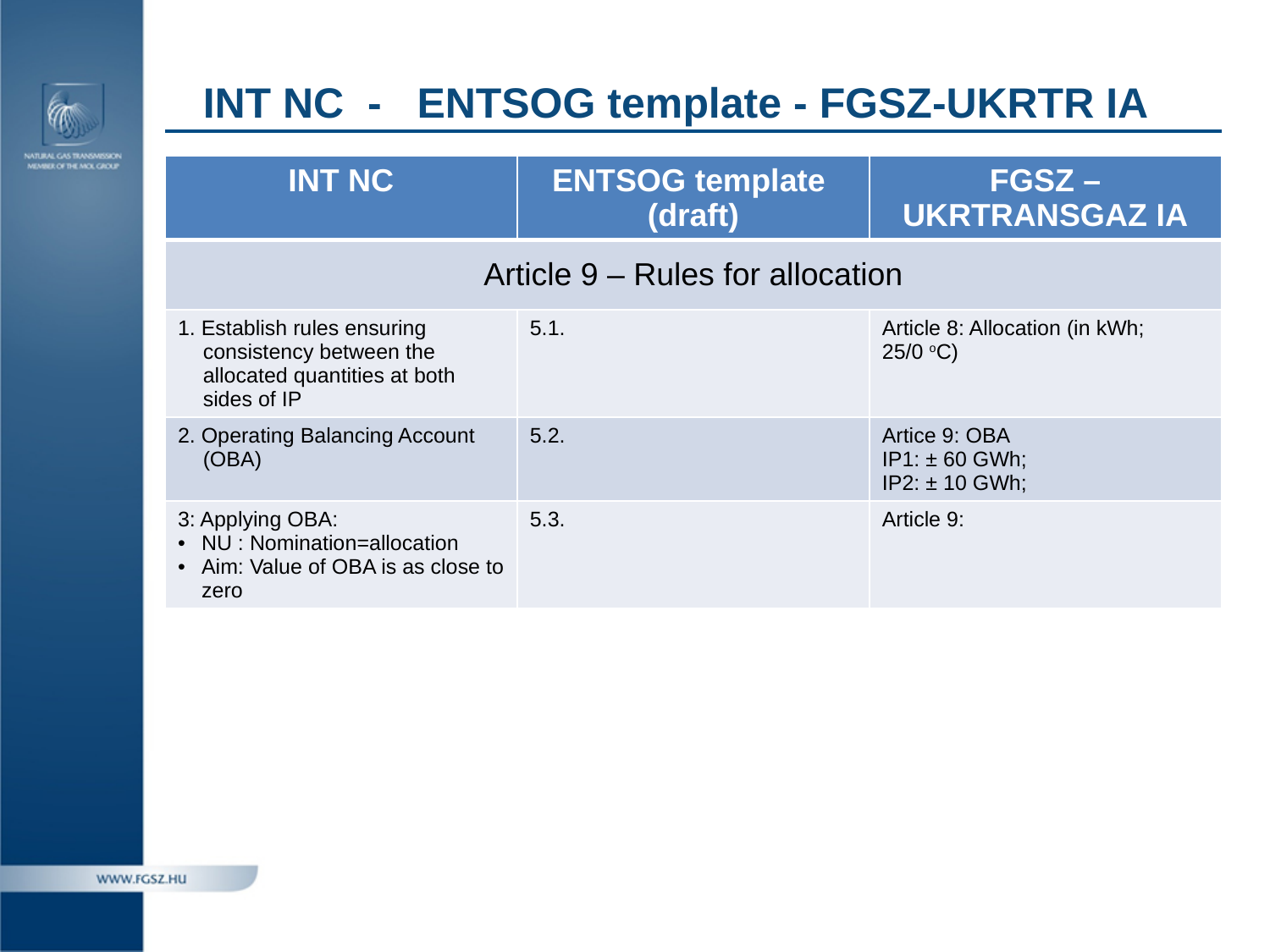

# INT NC  -   ENTSOG template - FGSZ-UKRTR IA
| INT NC | ENTSOG template (draft) | FGSZ – UKRTRANSGAZ IA |
| --- | --- | --- |
| Article 9 – Rules for allocation |  |  |
| 1. Establish rules ensuring consistency between the allocated quantities at both sides of IP | 5.1. | Article 8: Allocation (in kWh; 25/0 oC) |
| 2. Operating Balancing Account (OBA) | 5.2. | Artice 9: OBA IP1: ± 60 GWh; IP2: ± 10 GWh; |
| 3: Applying OBA: NU : Nomination=allocation Aim: Value of OBA is as close to zero | 5.3. | Article 9: |